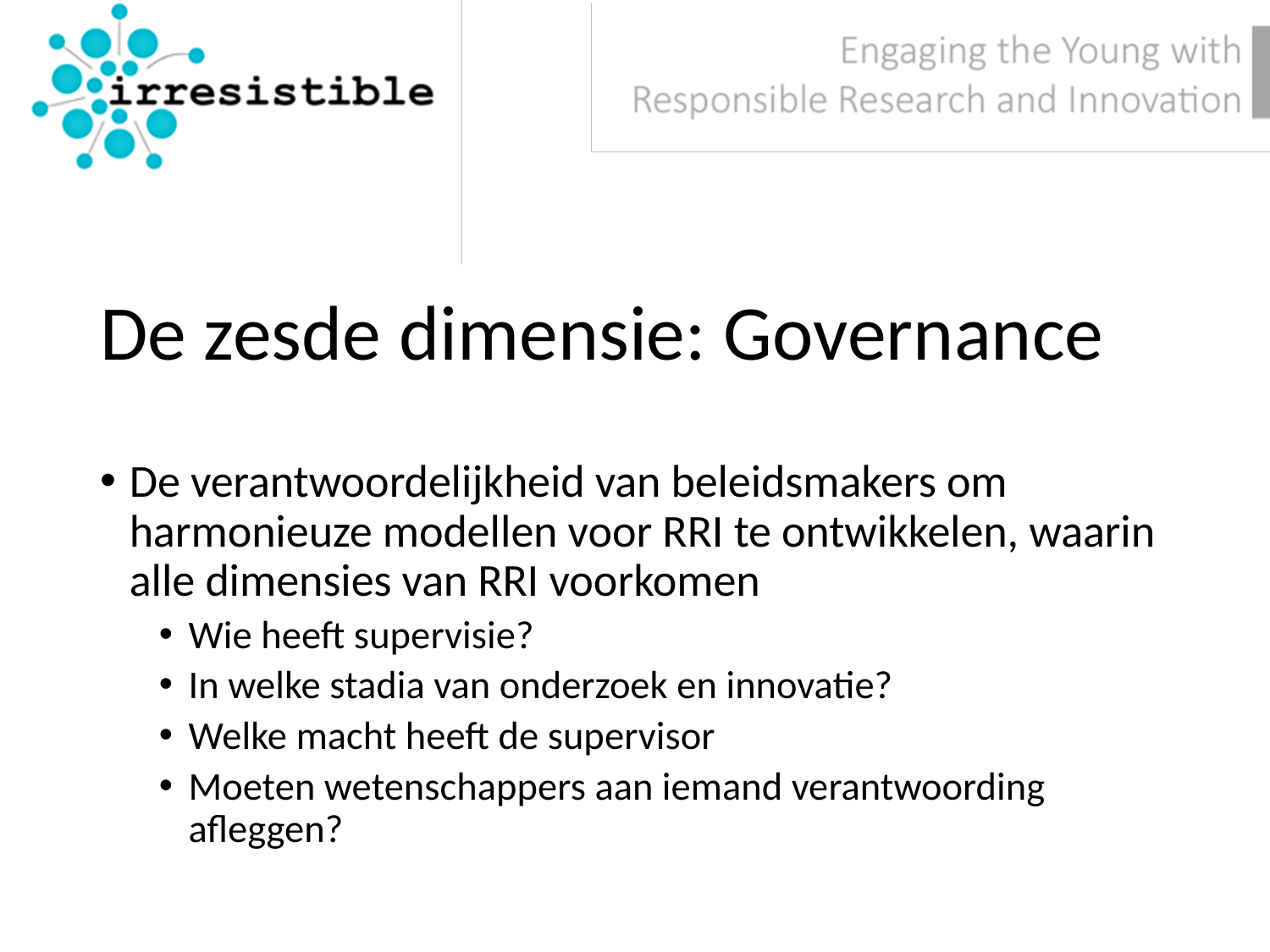

# De zesde dimensie: Governance
De verantwoordelijkheid van beleidsmakers om harmonieuze modellen voor RRI te ontwikkelen, waarin alle dimensies van RRI voorkomen
Wie heeft supervisie?
In welke stadia van onderzoek en innovatie?
Welke macht heeft de supervisor
Moeten wetenschappers aan iemand verantwoording afleggen?